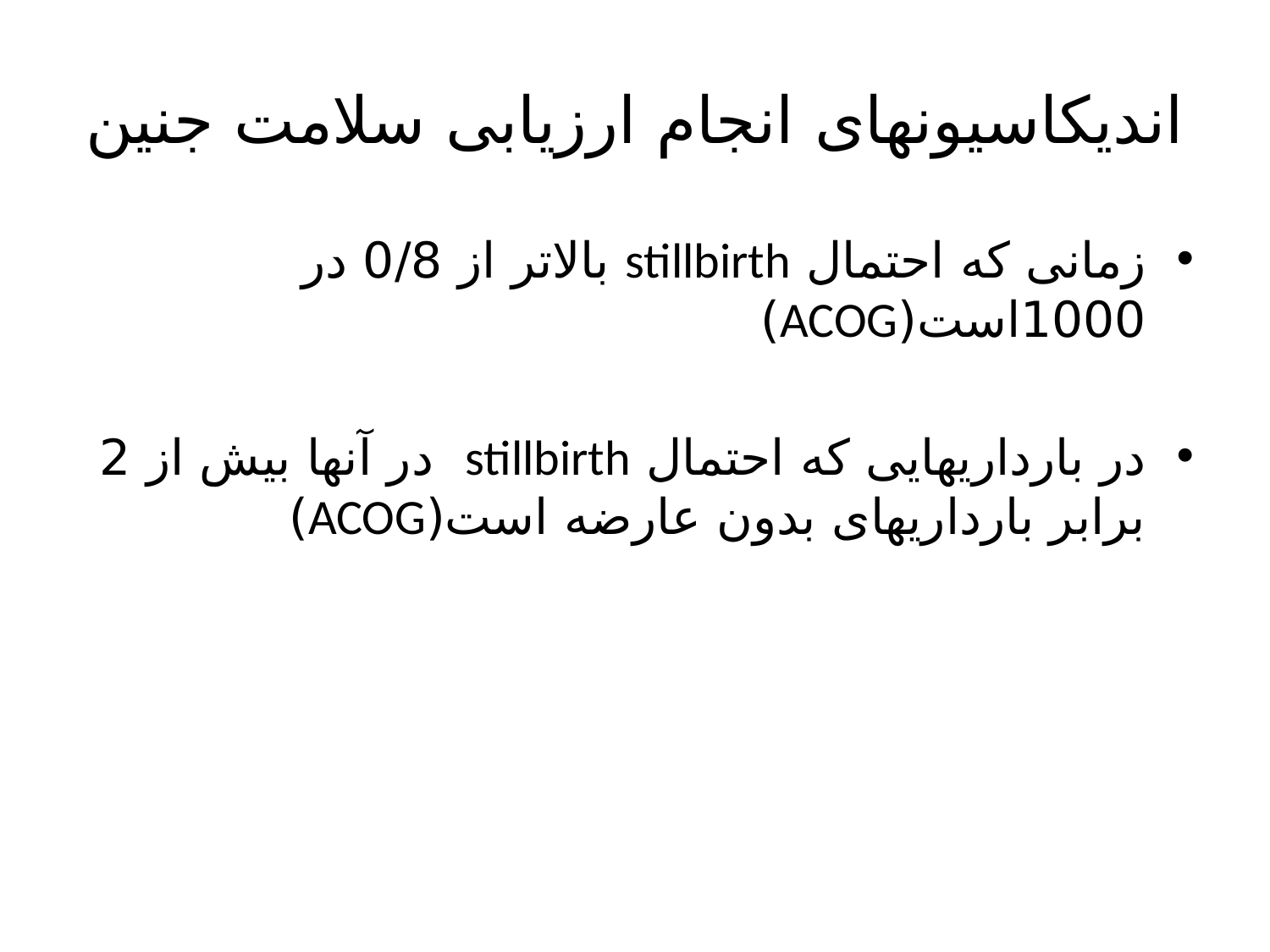

# اندیکاسیونهای انجام ارزیابی سلامت جنین
زمانی که احتمال stillbirth بالاتر از 0/8 در 1000است(ACOG)

در بارداریهایی که احتمال stillbirth  در آنها بیش از 2 برابر بارداریهای بدون عارضه است(ACOG)